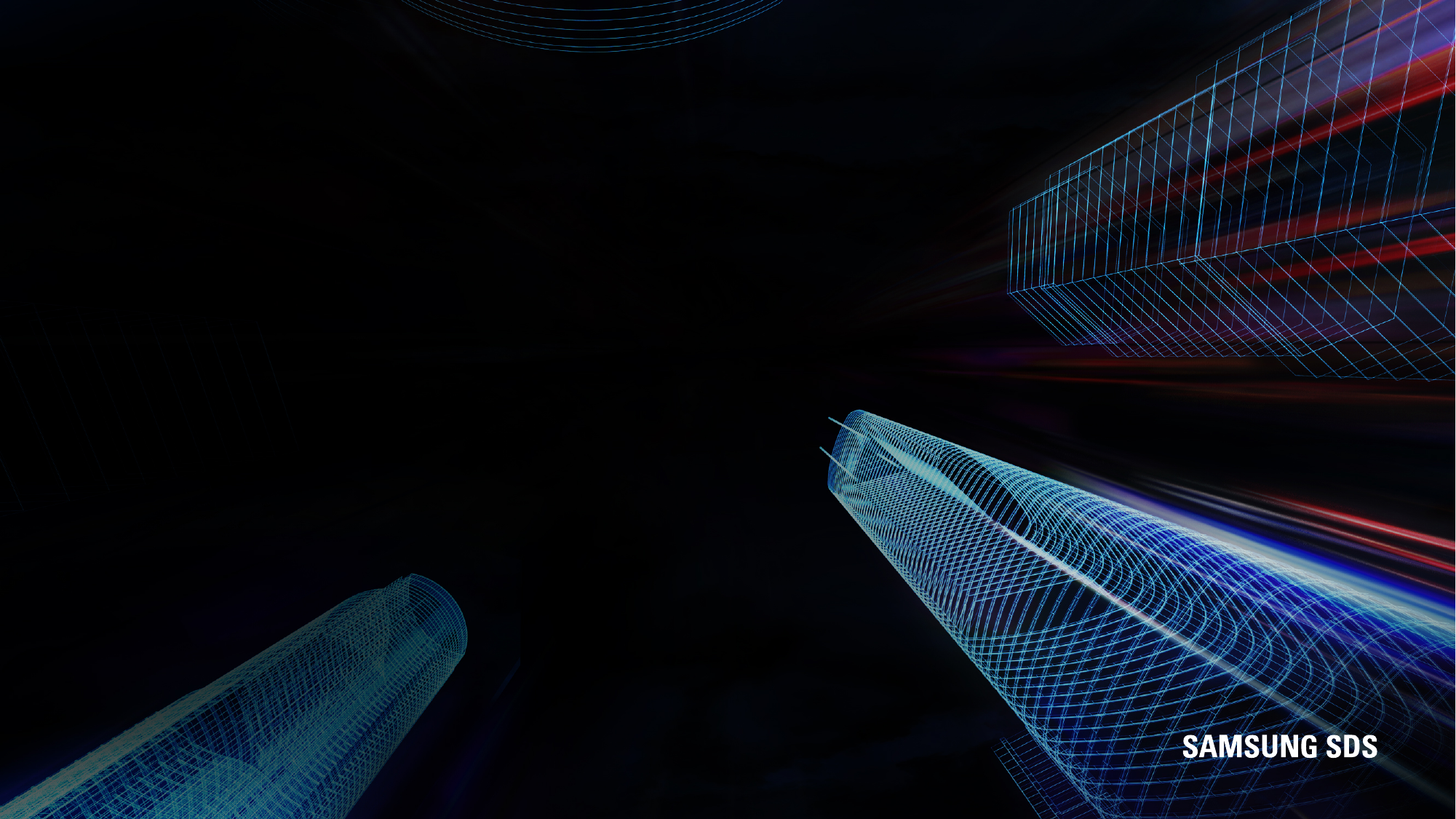

Samsung Cloud Platform
Diagram Component
Copyright 2023. Samsung SDS Co., Ltd. All rights reserved.